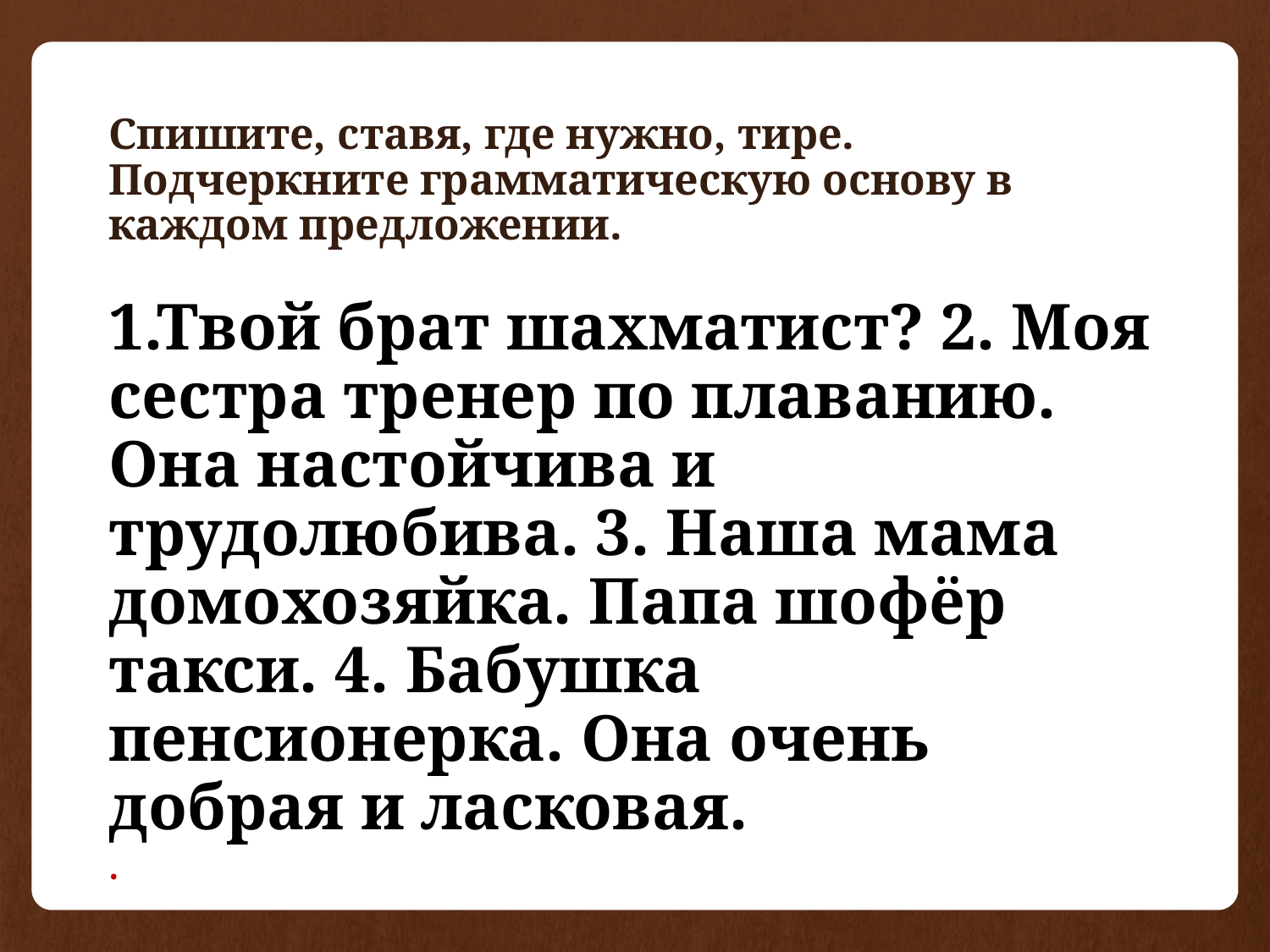

Спишите, ставя, где нужно, тире. Подчеркните грамматическую основу в каждом предложении.

1.Твой брат шахматист? 2. Моя сестра тренер по плаванию. Она настойчива и трудолюбива. 3. Наша мама домохозяйка. Папа шофёр такси. 4. Бабушка пенсионерка. Она очень добрая и ласковая.
.